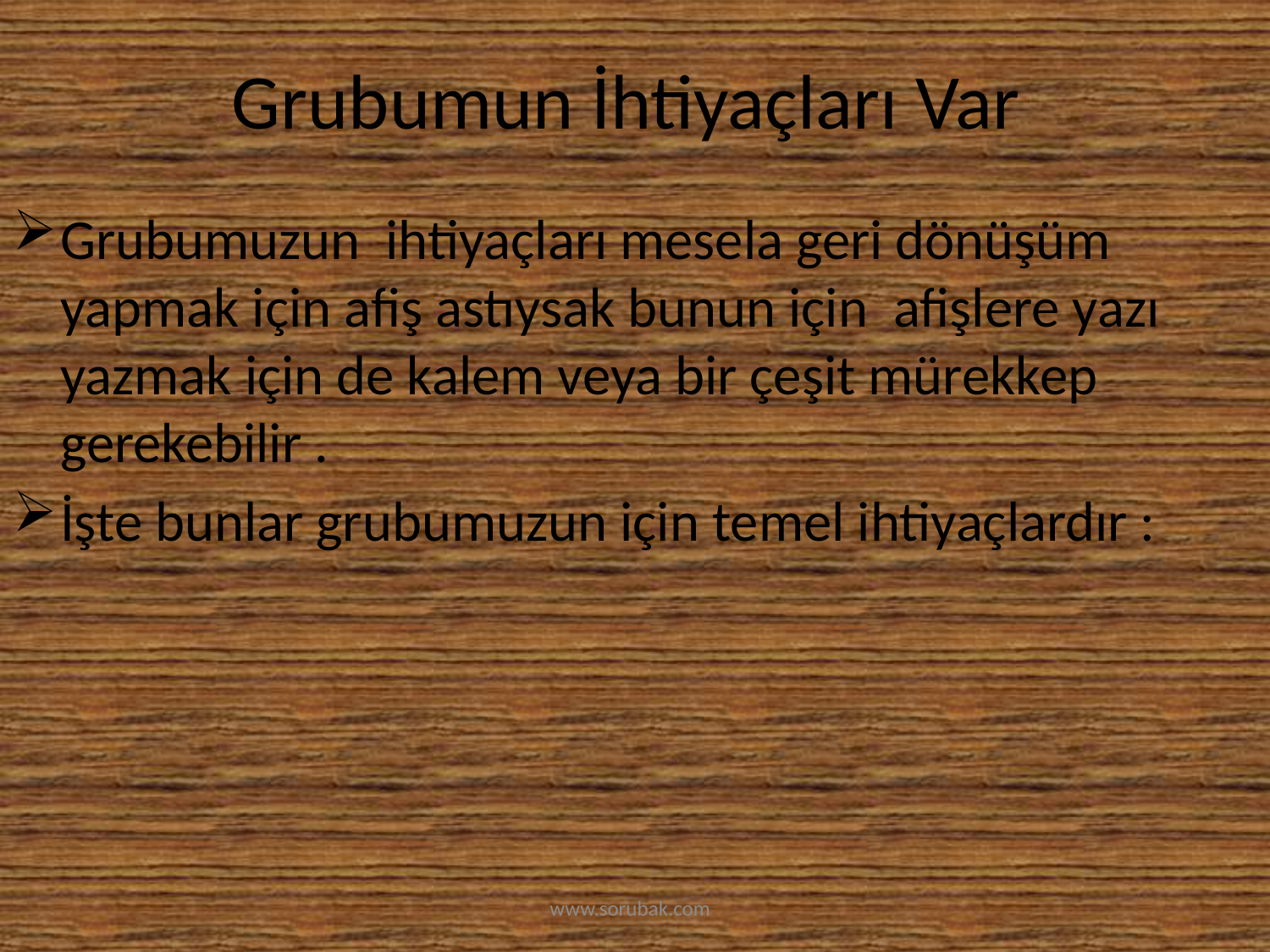

# Grubumun İhtiyaçları Var
Grubumuzun  ihtiyaçları mesela geri dönüşüm yapmak için afiş astıysak bunun için  afişlere yazı yazmak için de kalem veya bir çeşit mürekkep gerekebilir .
İşte bunlar grubumuzun için temel ihtiyaçlardır :

www.sorubak.com